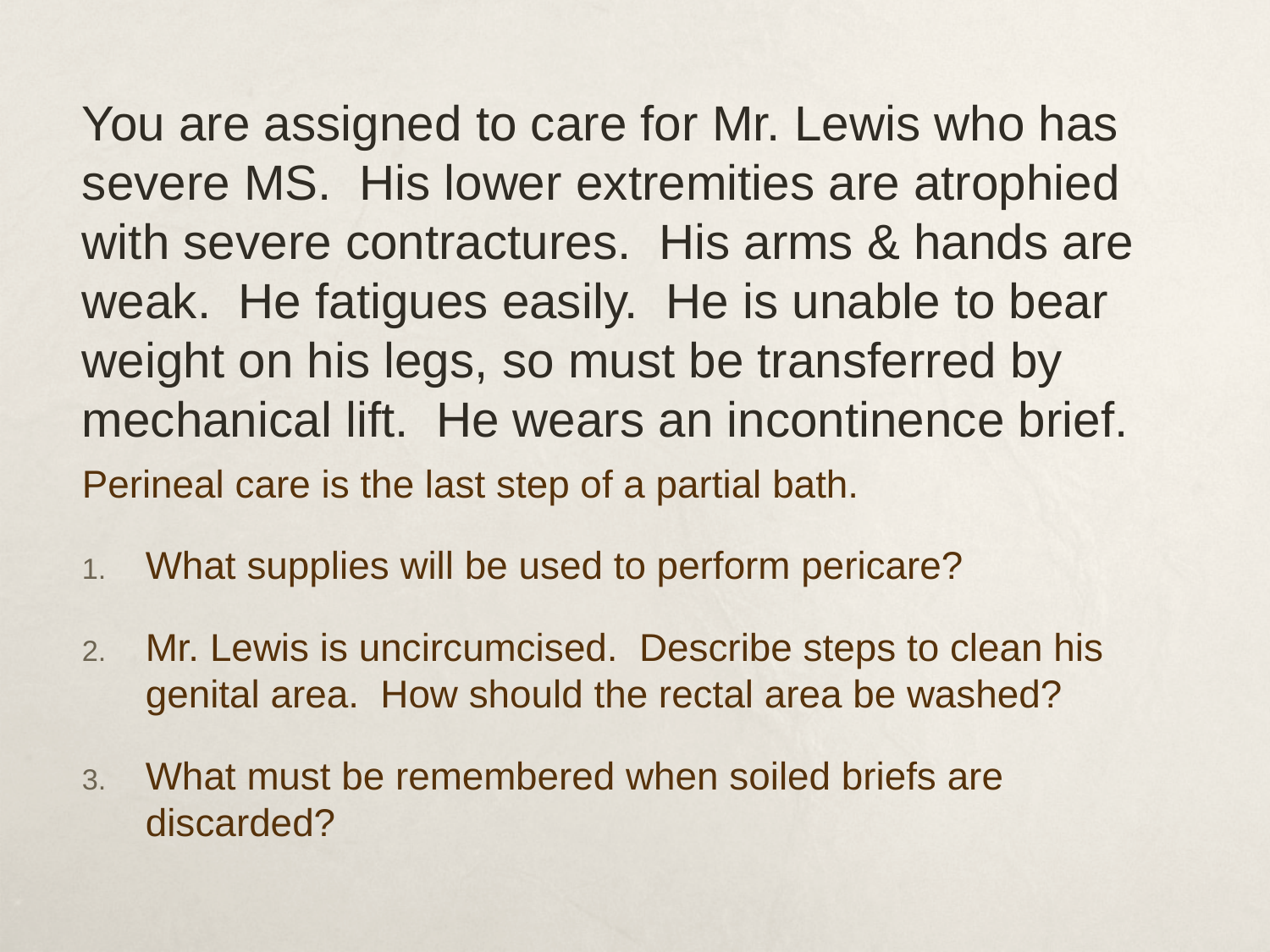

# You are assigned to care for Mr. Lewis who has severe MS.  His lower extremities are atrophied with severe contractures.  His arms & hands are weak.  He fatigues easily.  He is unable to bear weight on his legs, so must be transferred by mechanical lift.  He wears an incontinence brief.
Perineal care is the last step of a partial bath.
What supplies will be used to perform pericare?
Mr. Lewis is uncircumcised.  Describe steps to clean his genital area.  How should the rectal area be washed?
What must be remembered when soiled briefs are discarded?